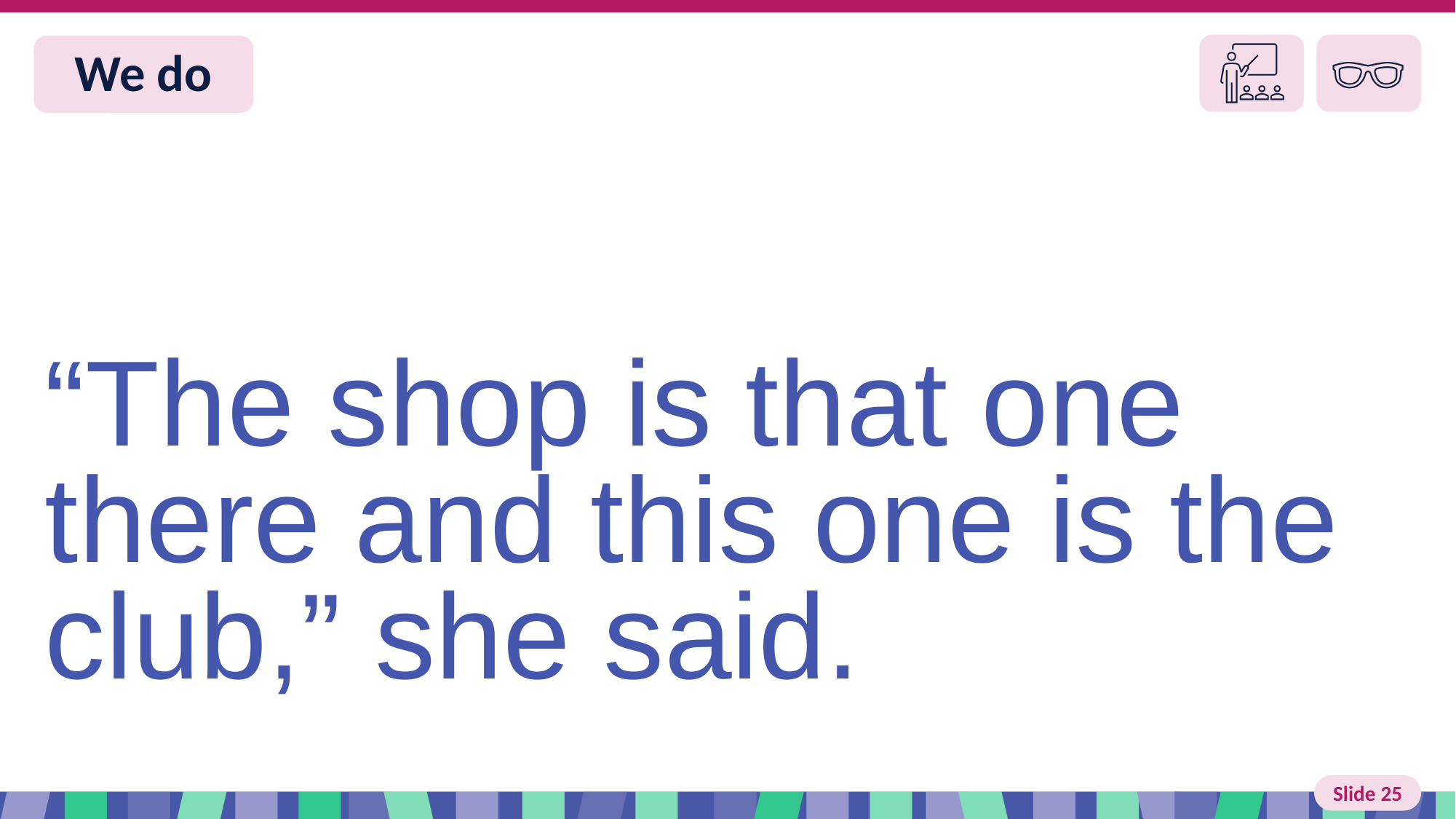

# Slide 25 We do
“The shop is that one there and this one is the club,” she said.